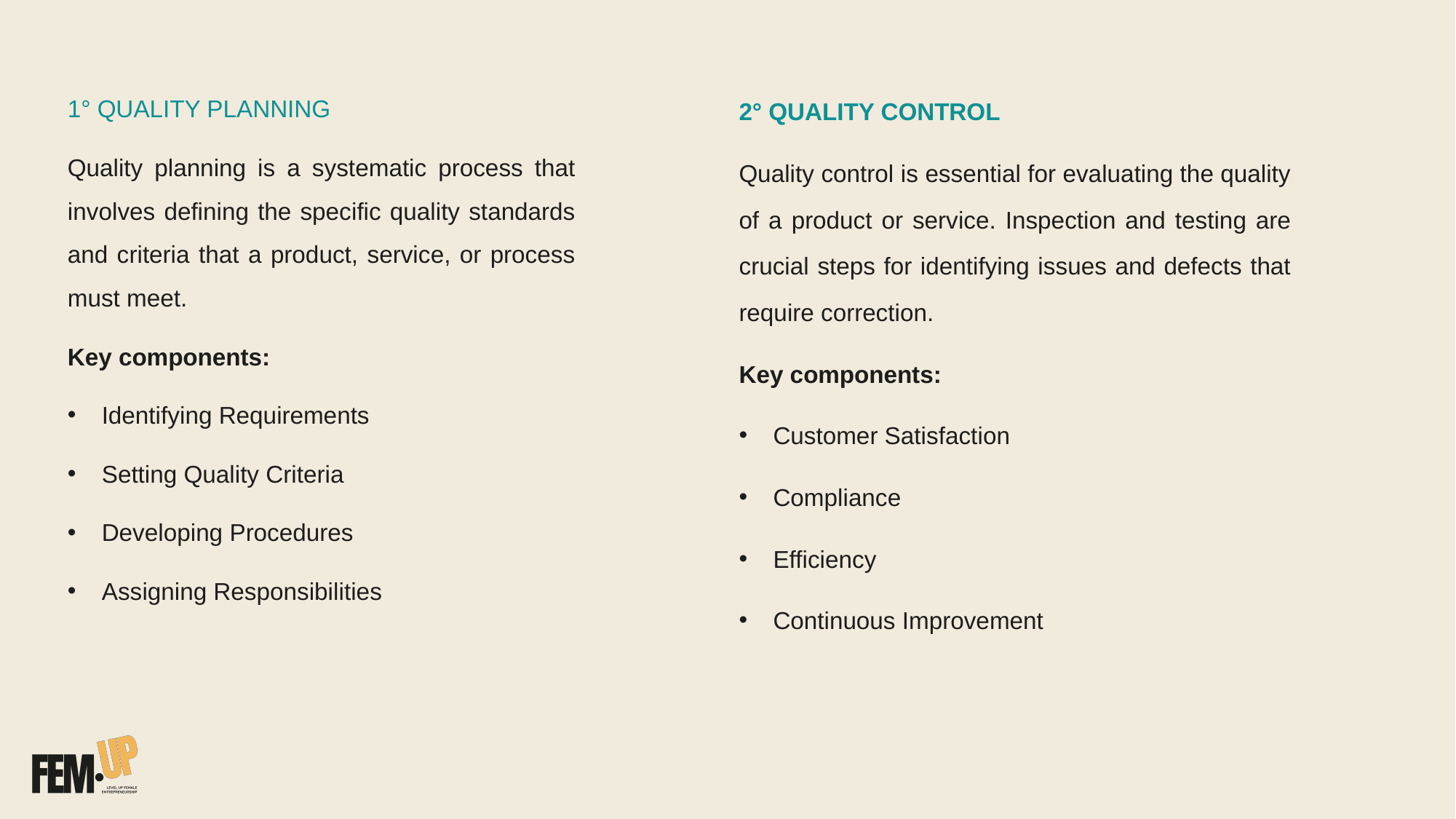

1° QUALITY PLANNING
Quality planning is a systematic process that involves defining the specific quality standards and criteria that a product, service, or process must meet.
Key components:
Identifying Requirements
Setting Quality Criteria
Developing Procedures
Assigning Responsibilities

2° QUALITY CONTROL
Quality control is essential for evaluating the quality of a product or service. Inspection and testing are crucial steps for identifying issues and defects that require correction.
Key components:
Customer Satisfaction
Compliance
Efficiency
Continuous Improvement